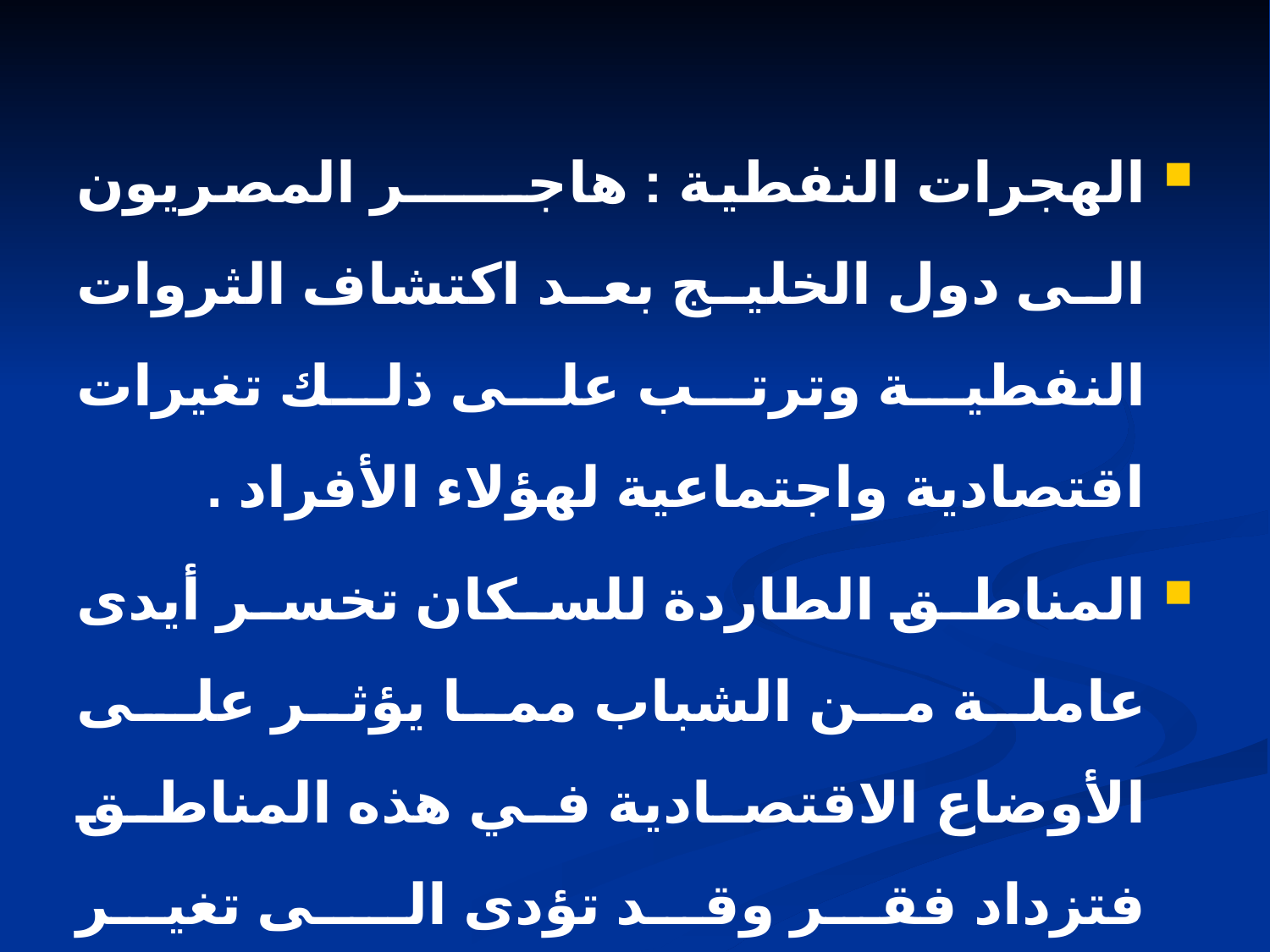

الهجرات النفطية : هاجــــــر المصريون الى دول الخليج بعد اكتشاف الثروات النفطية وترتب على ذلك تغيرات اقتصادية واجتماعية لهؤلاء الأفراد .
المناطق الطاردة للسكان تخسر أيدى عاملة من الشباب مما يؤثر علـى الأوضاع الاقتصادية في هذه المناطق فتزداد فقر وقد تؤدى الــى تغير اقتصادي إيجابي في بعض الاحيان للمناطق الطاردة .